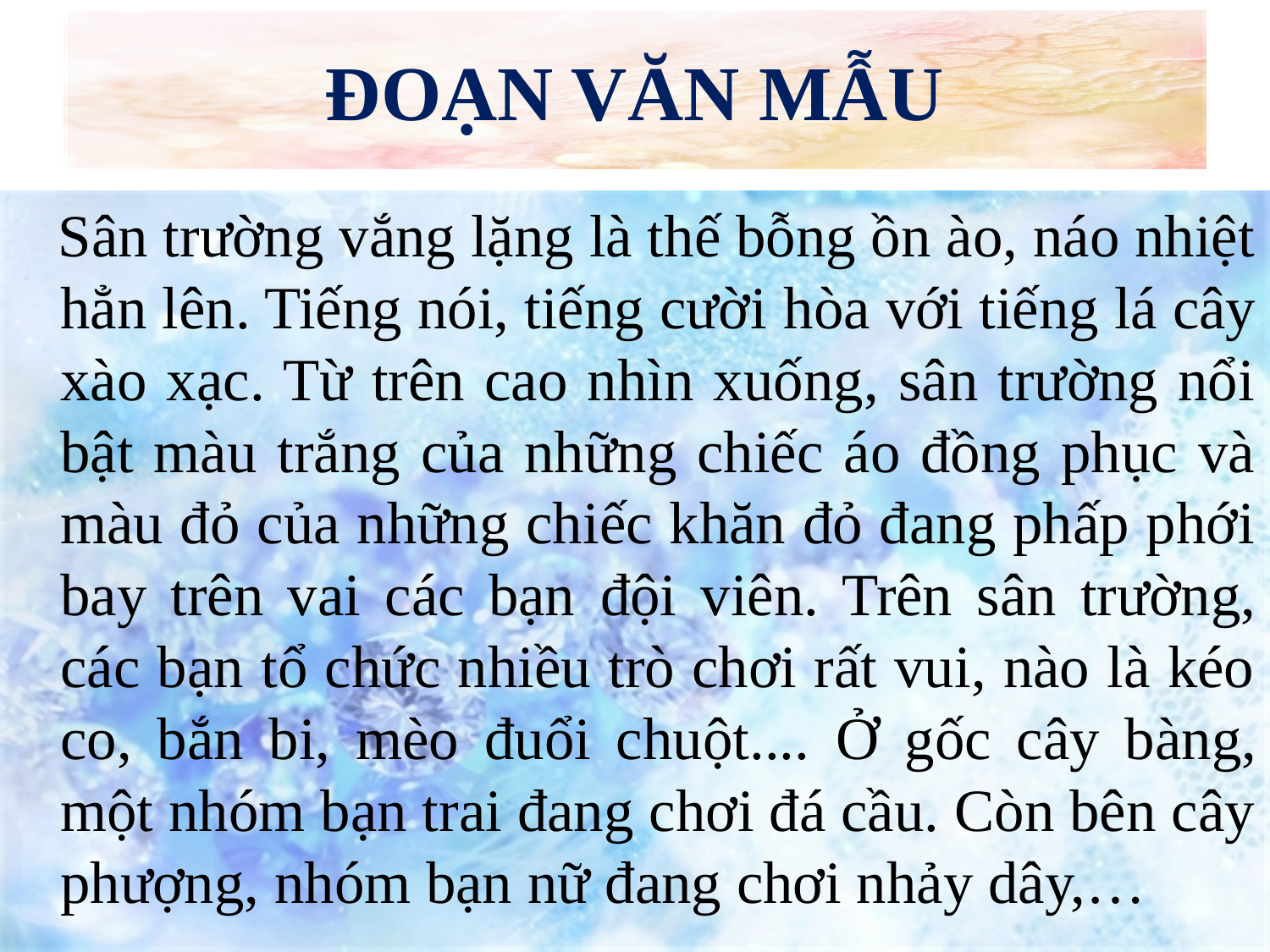

# ĐOẠN VĂN MẪU
   Sân trường vắng lặng là thế bỗng ồn ào, náo nhiệt hẳn lên. Tiếng nói, tiếng cười hòa với tiếng lá cây xào xạc. Từ trên cao nhìn xuống, sân trường nổi bật màu trắng của những chiếc áo đồng phục và màu đỏ của những chiếc khăn đỏ đang phấp phới bay trên vai các bạn đội viên. Trên sân trường, các bạn tổ chức nhiều trò chơi rất vui, nào là kéo co, bắn bi, mèo đuổi chuột.... Ở gốc cây bàng, một nhóm bạn trai đang chơi đá cầu. Còn bên cây phượng, nhóm bạn nữ đang chơi nhảy dây,…